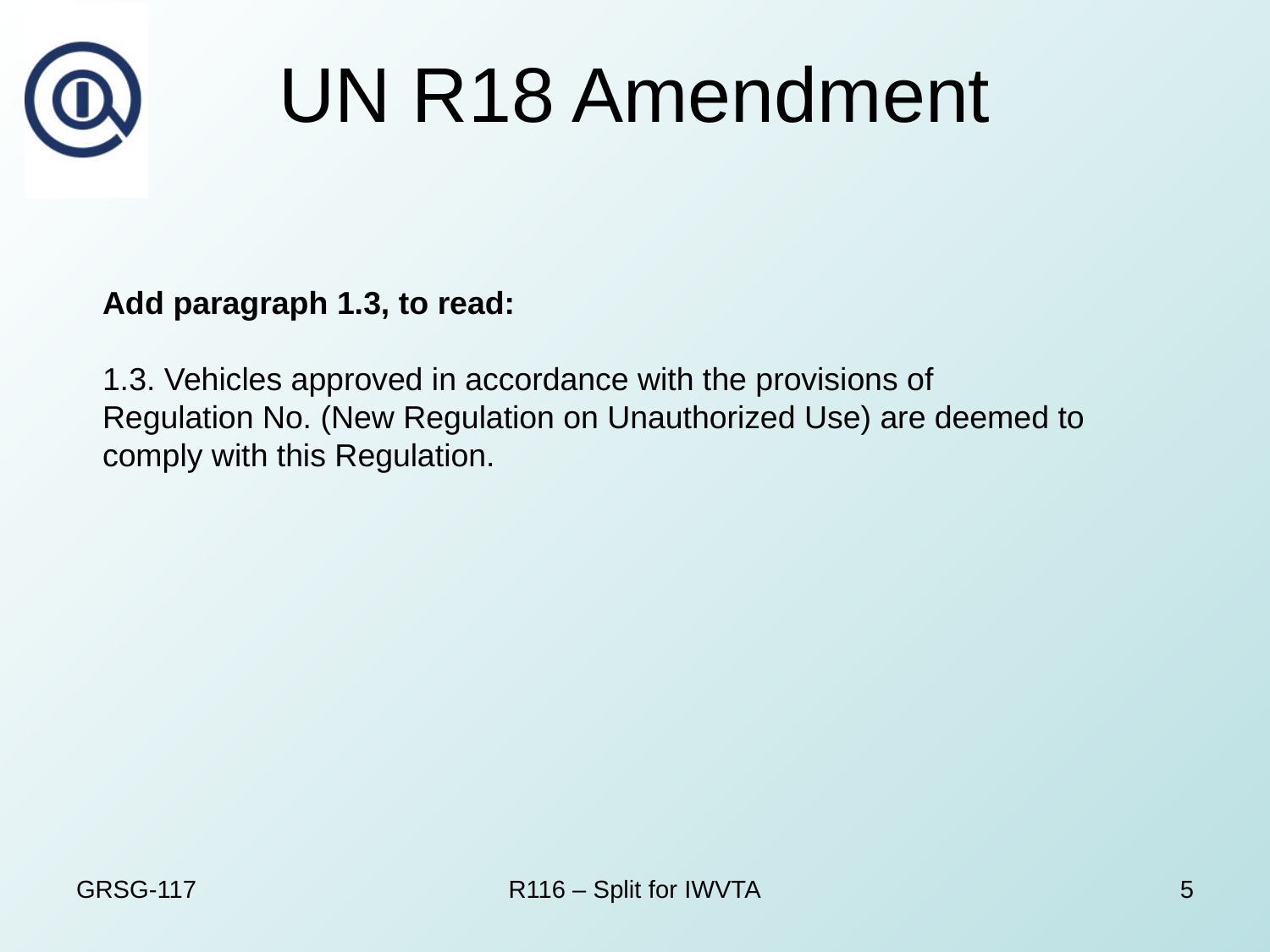

# UN R18 Amendment
Add paragraph 1.3, to read:

1.3. Vehicles approved in accordance with the provisions of Regulation No. (New Regulation on Unauthorized Use) are deemed to comply with this Regulation.
GRSG-117
R116 – Split for IWVTA
5